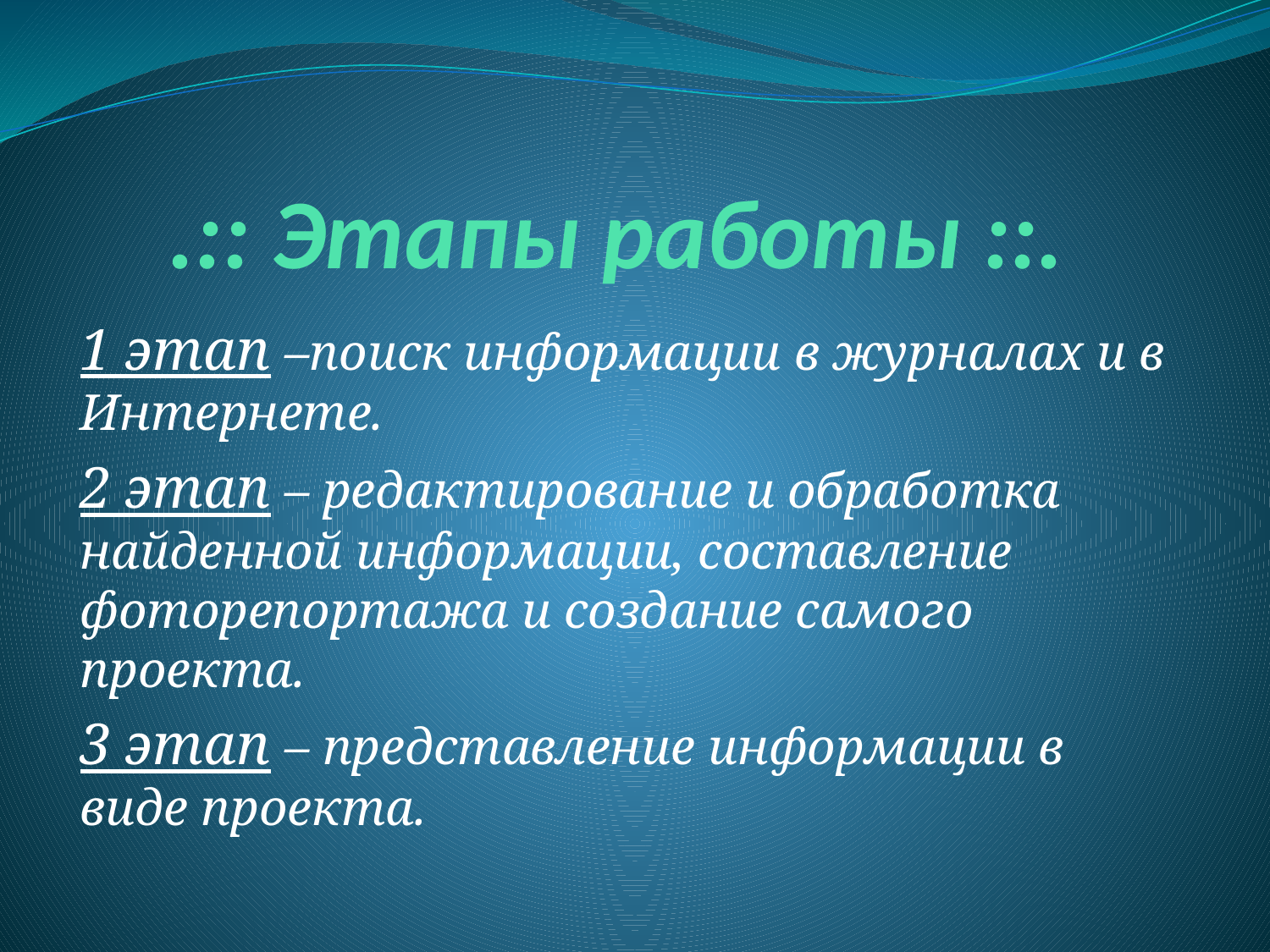

# .:: Этапы работы ::.
1 этап –поиск информации в журналах и в Интернете.
2 этап – редактирование и обработка найденной информации, составление фоторепортажа и создание самого проекта.
3 этап – представление информации в виде проекта.